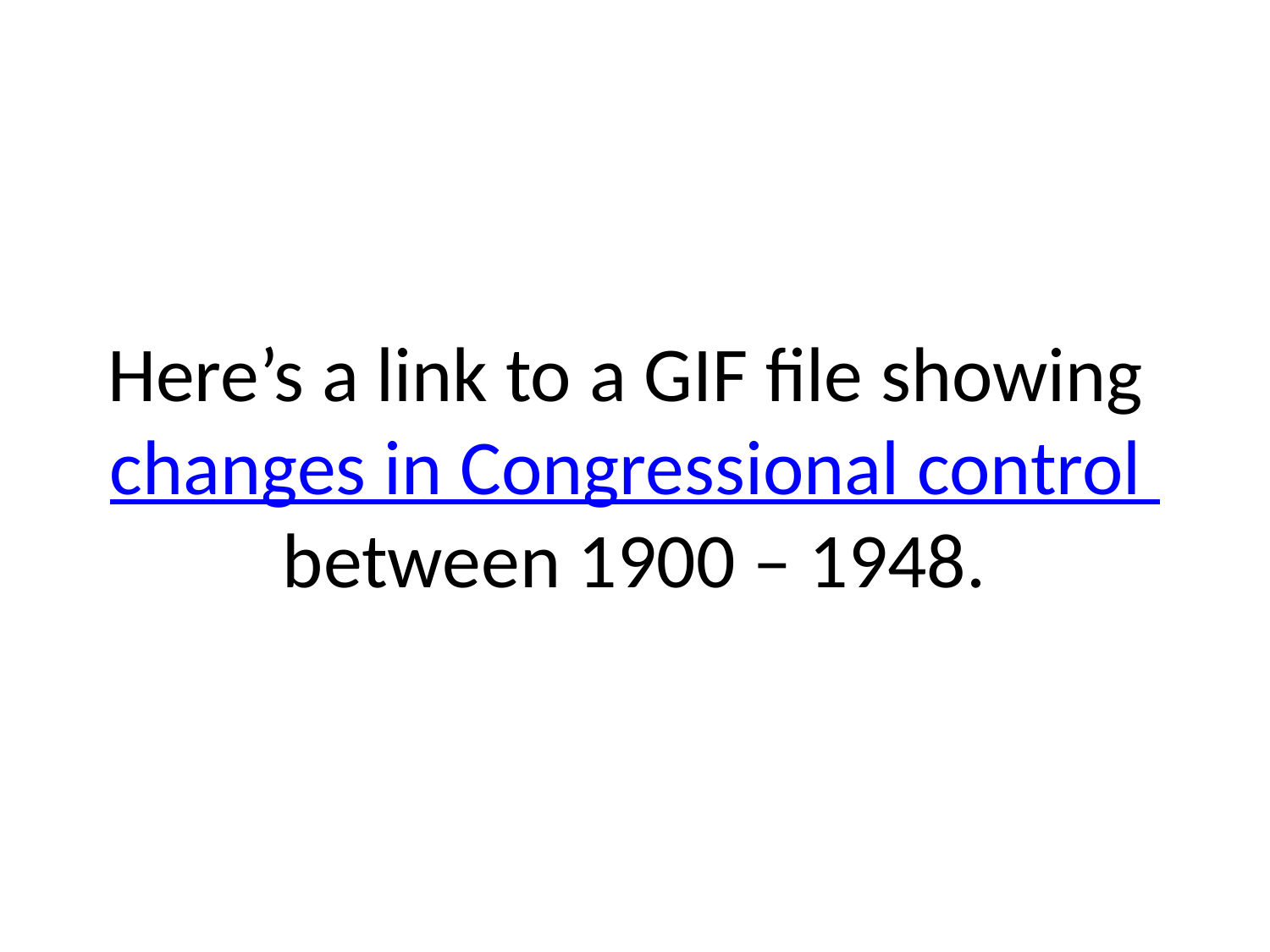

# Here’s a link to a GIF file showing changes in Congressional control between 1900 – 1948.